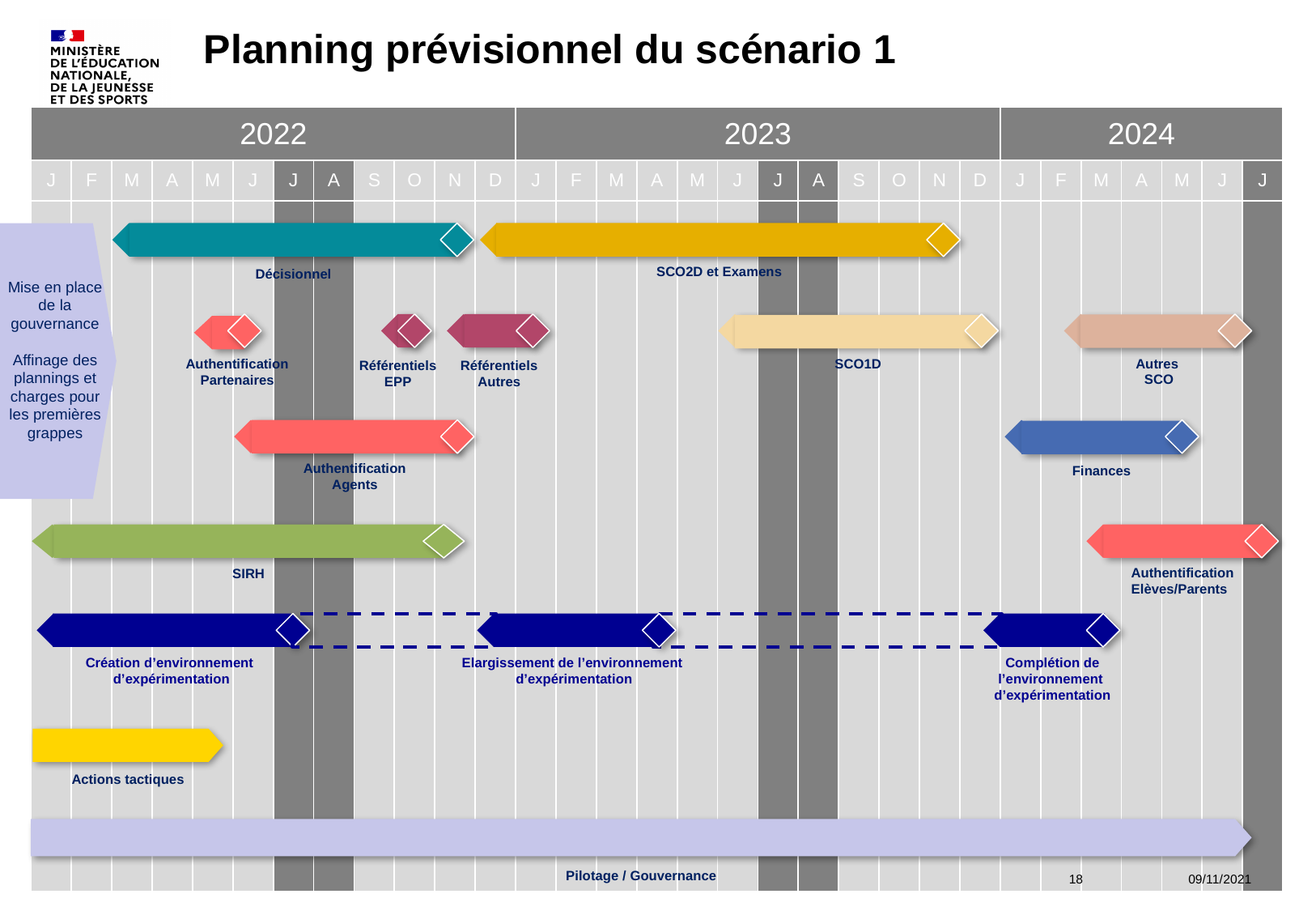

# Planning prévisionnel du scénario 1
| 2022 |  |  |  |  |  | 2022 | FEVRIER | MARS | AVRIL | MAI | JUIN | 2023 | AOUT | SEP | OCT | NOV | DEC |  |  |  |  |  |  | 2024 |  |  |  |  |  |  |
| --- | --- | --- | --- | --- | --- | --- | --- | --- | --- | --- | --- | --- | --- | --- | --- | --- | --- | --- | --- | --- | --- | --- | --- | --- | --- | --- | --- | --- | --- | --- |
| J | F | M | A | M | J | J | A | S | O | N | D | J | F | M | A | M | J | J | A | S | O | N | D | J | F | M | A | M | J | J |
|  |  |  |  |  |  |  |  |  |  |  |  |  |  |  |  |  |  |  |  |  |  |  |  |  |  |  |  |  |  |  |

Décisionnel

SCO2D et Examens
Mise en place de la gouvernance

Affinage des plannings et charges pour les premières grappes

Authentification
Partenaires

Référentiels
EPP

Référentiels
Autres

SCO1D

Autres
SCO

Authentification
Agents

Finances

SIRH

Authentification
Elèves/Parents

Création d’environnement
d’expérimentation

Elargissement de l’environnement
d’expérimentation

Complétion de l’environnement
d’expérimentation

Actions tactiques

Pilotage / Gouvernance
18
09/11/2021